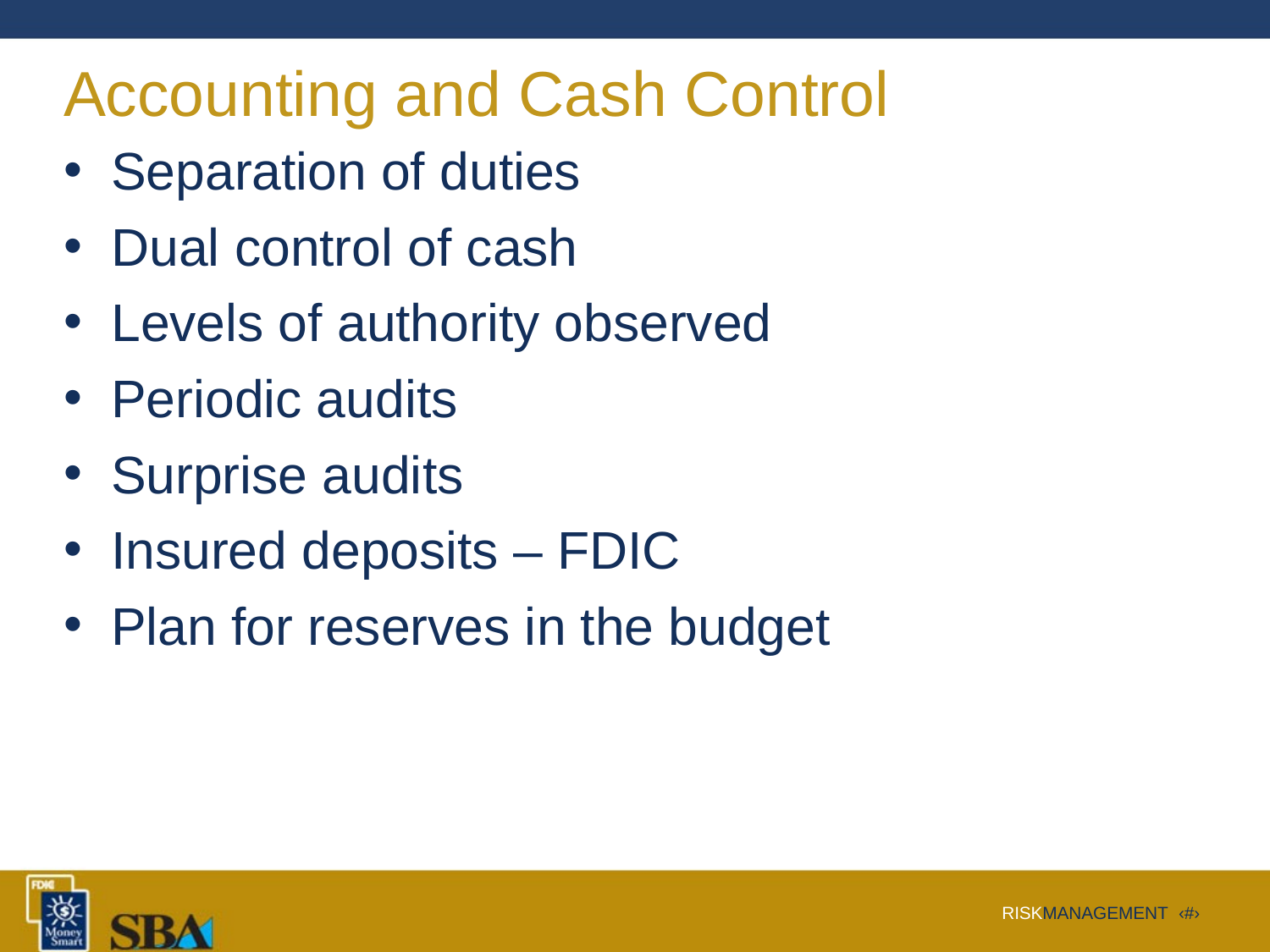

# Accounting and Cash Control
Separation of duties
Dual control of cash
Levels of authority observed
Periodic audits
Surprise audits
Insured deposits – FDIC
Plan for reserves in the budget